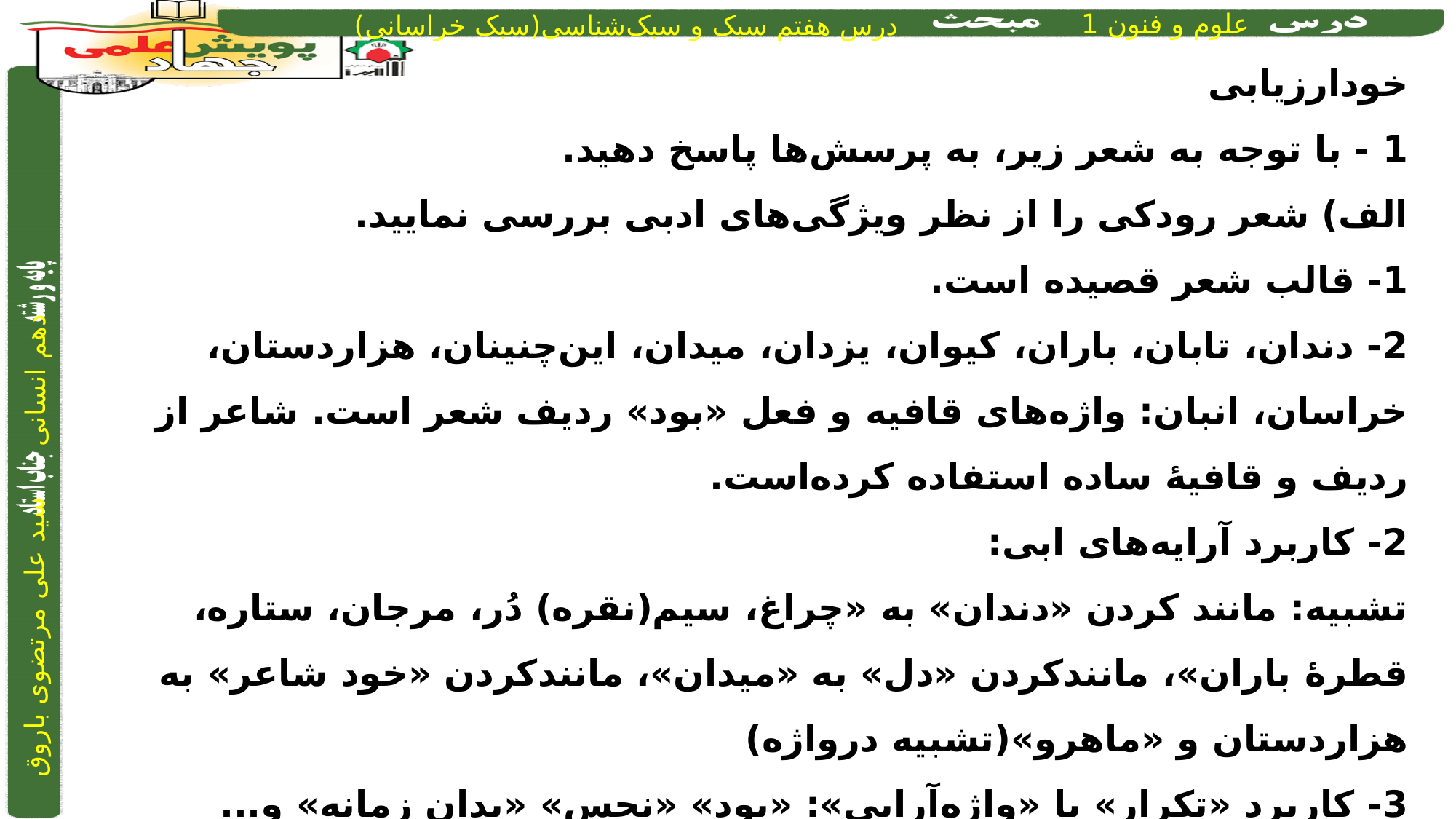

خودارزیابی
1 - با توجه به شعر زیر، به پرسش‌ها پاسخ دهید.
الف) شعر رودکی را از نظر ویژگی‌های ادبی بررسی نمایید.
1- قالب شعر قصیده است.
2- دندان، تابان، باران، کیوان، یزدان، میدان، این‌چنینان، هزاردستان، خراسان، انبان: واژه‌های قافیه و فعل «بود» ردیف شعر است. شاعر از ردیف و قافیۀ ساده استفاده کرده‌است.
2- کاربرد آرایه‌های ابی:
	تشبیه: مانند کردن «دندان» به «چراغ، سیم(نقره) دُر، مرجان، ستاره، قطرۀ باران»، مانندکردن «دل» به «میدان»، مانندکردن «خود شاعر» به هزاردستان و «ماهرو»(تشبیه درواژه)
3- کاربرد «تکرار» یا «واژه‌آرایی»: «بود» «نحس» «بدان زمانه» و...

ب) ویژگی‌های زبانی این شعر چیست؟